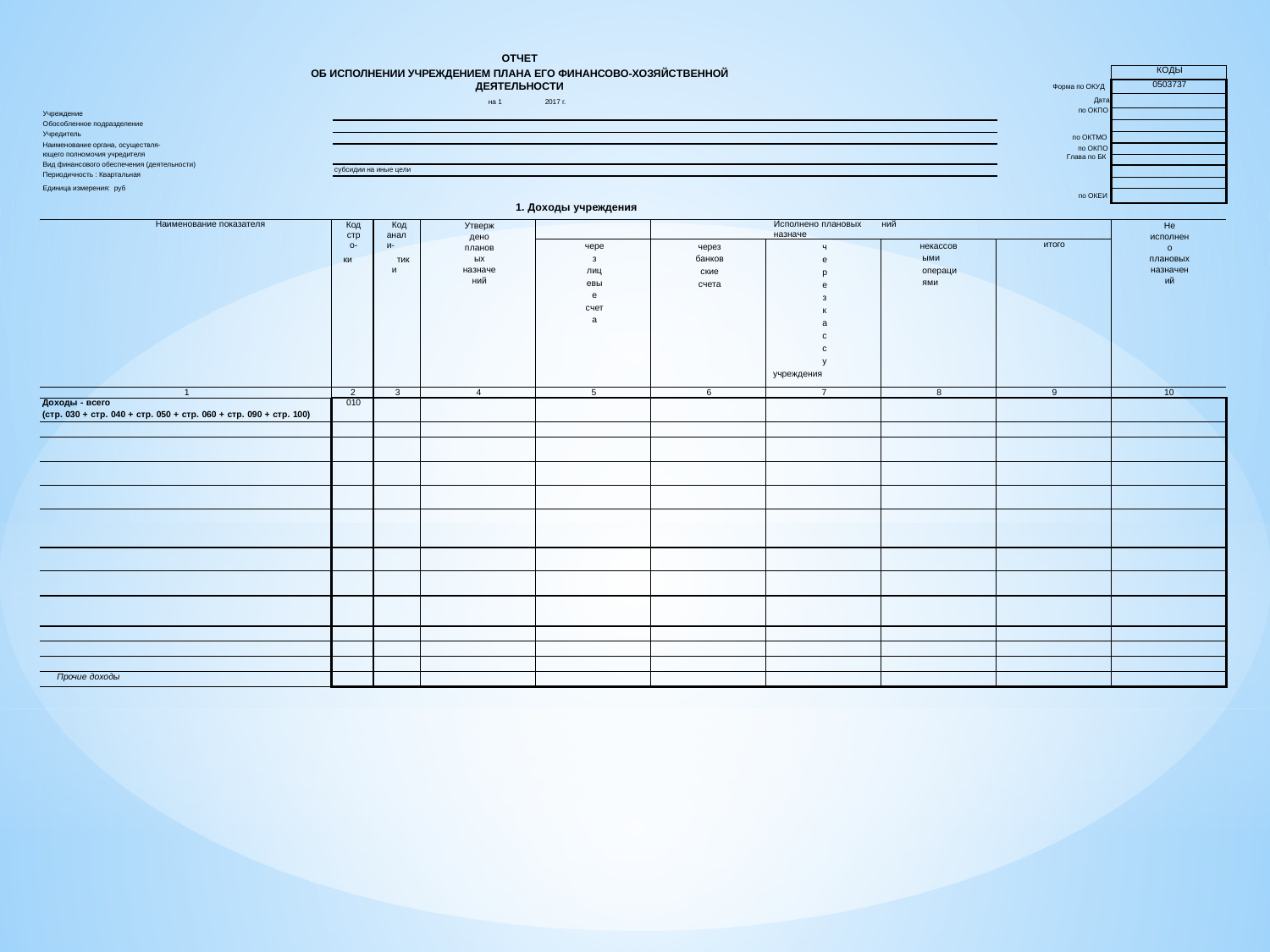

ОТЧЕТ
ОБ ИСПОЛНЕНИИ УЧРЕЖДЕНИЕМ ПЛАНА ЕГО ФИНАНСОВО-ХОЗЯЙСТВЕННОЙ ДЕЯТЕЛЬНОСТИ
| КОДЫ |
| --- |
| 0503737 |
|  |
|  |
|  |
|  |
|  |
|  |
|  |
|  |
|  |
Форма по ОКУД
Дата по ОКПО
на 1                      2017 г.

Учреждение
Обособленное подразделение Учредитель
Наименование органа, осуществля- ющего полномочия учредителя
Вид финансового обеспечения (деятельности) Периодичность : Квартальная
Единица измерения:  руб

по ОКТМО
по ОКПО Глава по БК

субсидии на иные цели

по ОКЕИ
1. Доходы учреждения
| Наименование показателя | Код стро- ки | Код анали- тики | Утверждено плановых назначений |  |  | Исполнено плановых назначе | ний |  | Не исполнено плановых назначений |
| --- | --- | --- | --- | --- | --- | --- | --- | --- | --- |
|  |  |  |  | через лицевые счета | через банковские счета | через кассу учреждения | некассовыми операциями | итого |  |
| 1 | 2 | 3 | 4 | 5 | 6 | 7 | 8 | 9 | 10 |
| Доходы - всего (стр. 030 + стр. 040 + стр. 050 + стр. 060 + стр. 090 + стр. 100) | 010 |  |  |  |  |  |  |  |  |
|  |  |  |  |  |  |  |  |  |  |
|  |  |  |  |  |  |  |  |  |  |
|  |  |  |  |  |  |  |  |  |  |
|  |  |  |  |  |  |  |  |  |  |
|  |  |  |  |  |  |  |  |  |  |
|  |  |  |  |  |  |  |  |  |  |
|  |  |  |  |  |  |  |  |  |  |
|  |  |  |  |  |  |  |  |  |  |
|  |  |  |  |  |  |  |  |  |  |
|  |  |  |  |  |  |  |  |  |  |
|  |  |  |  |  |  |  |  |  |  |
| Прочие доходы |  |  |  |  |  |  |  |  |  |